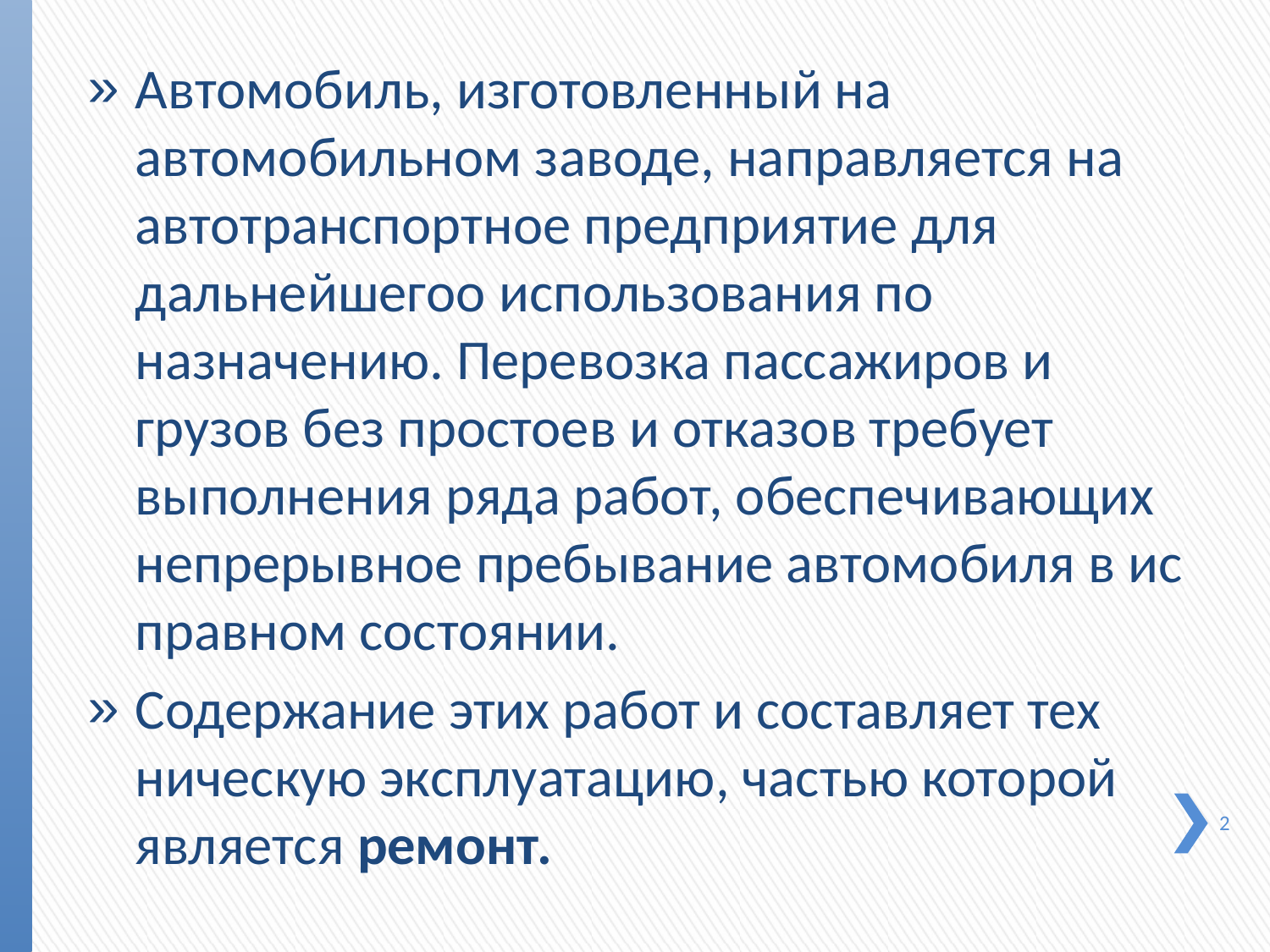

Автомобиль, изготовленный на автомобильном заводе, на­правляется на автотранспортное предприятие для дальнейшегоo использования по назначению. Перевозка пассажиров и грузов без простоев и отказов требует выполнения ряда работ, обеспечивающих непрерывное пребывание автомобиля в ис­правном состоянии.
Содержание этих работ и составляет тех­ническую эксплуатацию, частью которой является ремонт.

2